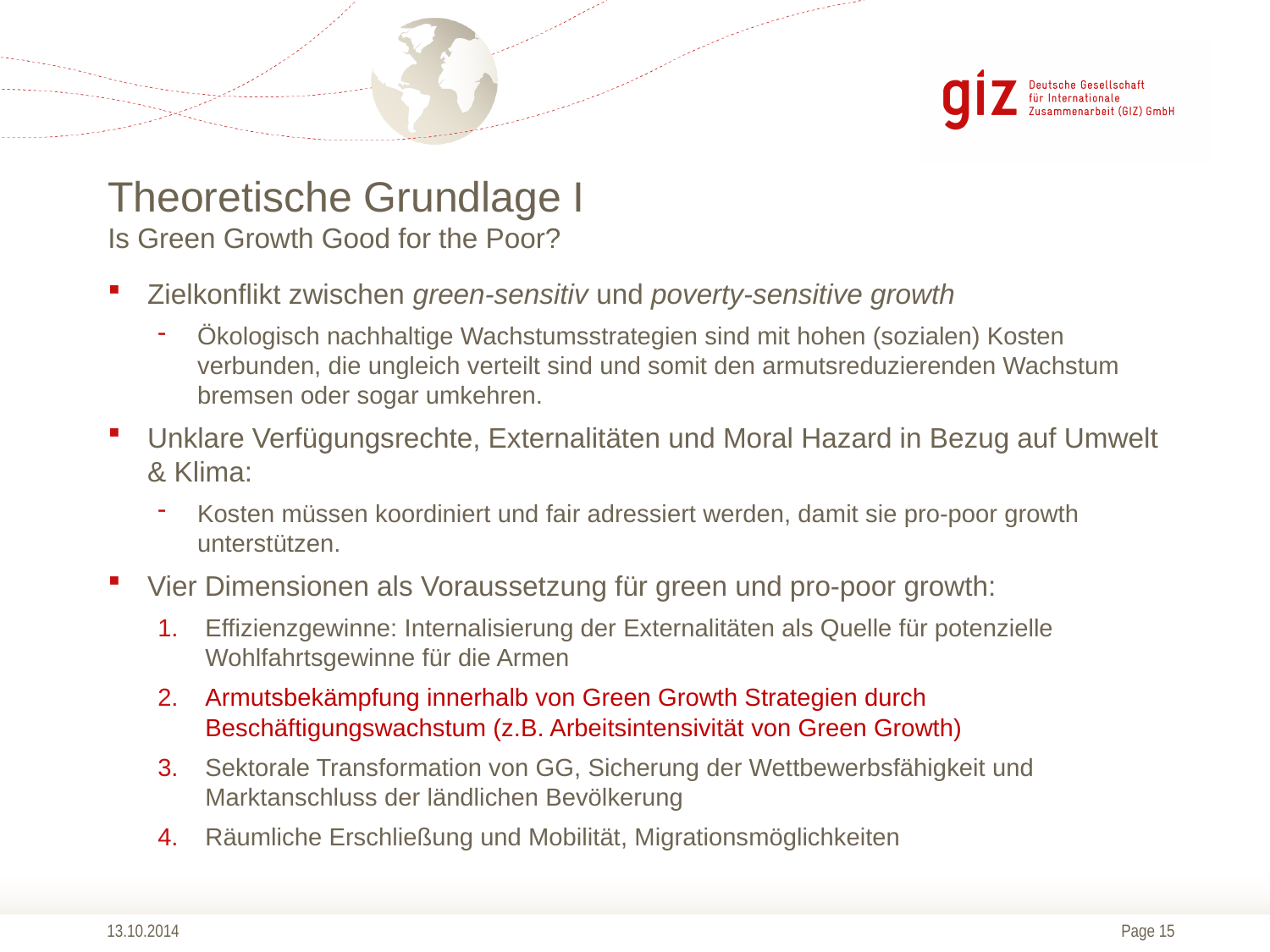

# Theoretische Grundlage I Is Green Growth Good for the Poor?
Zielkonflikt zwischen green-sensitiv und poverty-sensitive growth
Ökologisch nachhaltige Wachstumsstrategien sind mit hohen (sozialen) Kosten verbunden, die ungleich verteilt sind und somit den armutsreduzierenden Wachstum bremsen oder sogar umkehren.
Unklare Verfügungsrechte, Externalitäten und Moral Hazard in Bezug auf Umwelt & Klima:
Kosten müssen koordiniert und fair adressiert werden, damit sie pro-poor growth unterstützen.
Vier Dimensionen als Voraussetzung für green und pro-poor growth:
Effizienzgewinne: Internalisierung der Externalitäten als Quelle für potenzielle Wohlfahrtsgewinne für die Armen
Armutsbekämpfung innerhalb von Green Growth Strategien durch Beschäftigungswachstum (z.B. Arbeitsintensivität von Green Growth)
Sektorale Transformation von GG, Sicherung der Wettbewerbsfähigkeit und Marktanschluss der ländlichen Bevölkerung
Räumliche Erschließung und Mobilität, Migrationsmöglichkeiten
13.10.2014